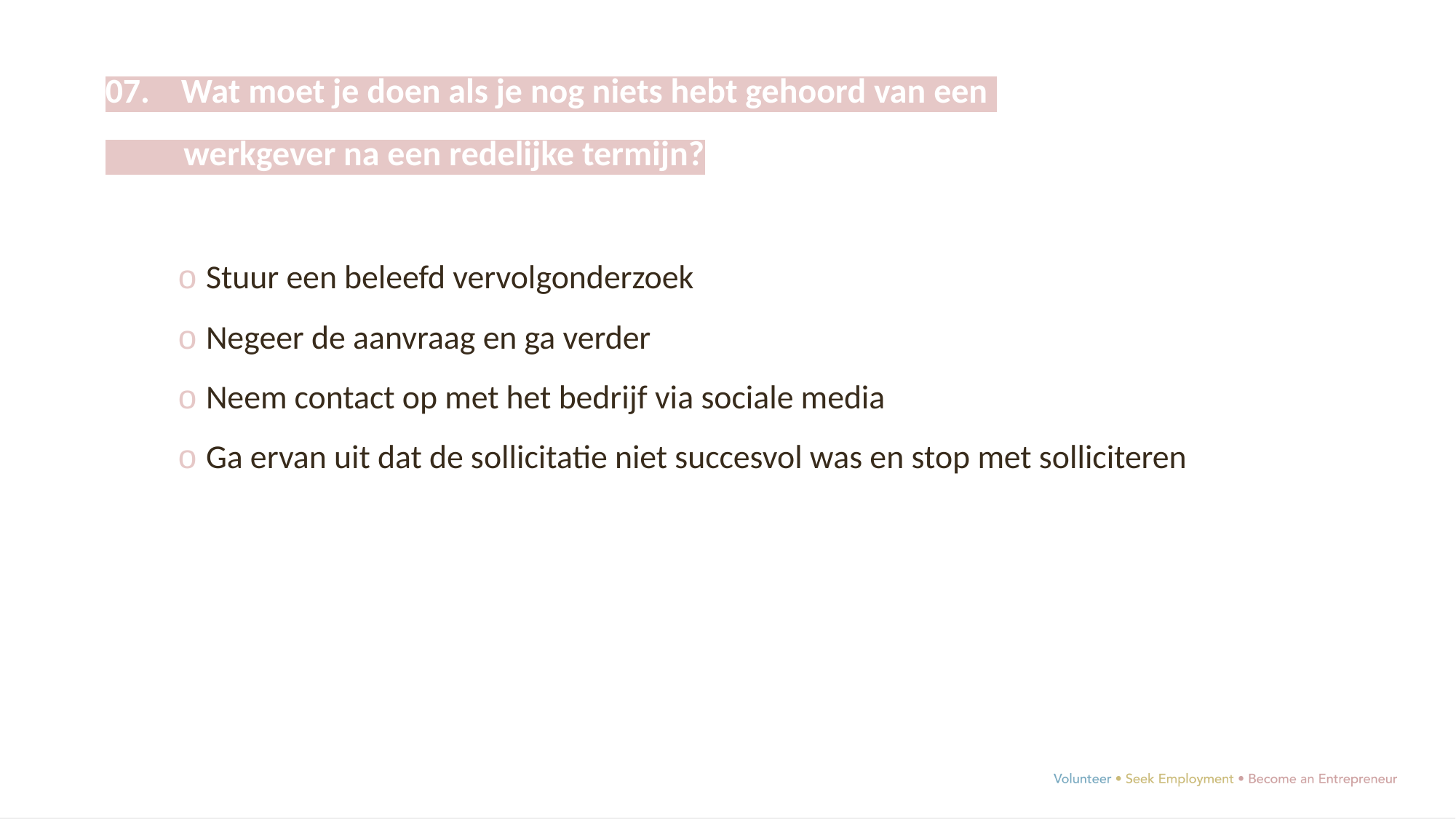

07.    Wat moet je doen als je nog niets hebt gehoord van een
	          werkgever na een redelijke termijn?

o Stuur een beleefd vervolgonderzoek
o Negeer de aanvraag en ga verder
o Neem contact op met het bedrijf via sociale media
o Ga ervan uit dat de sollicitatie niet succesvol was en stop met solliciteren